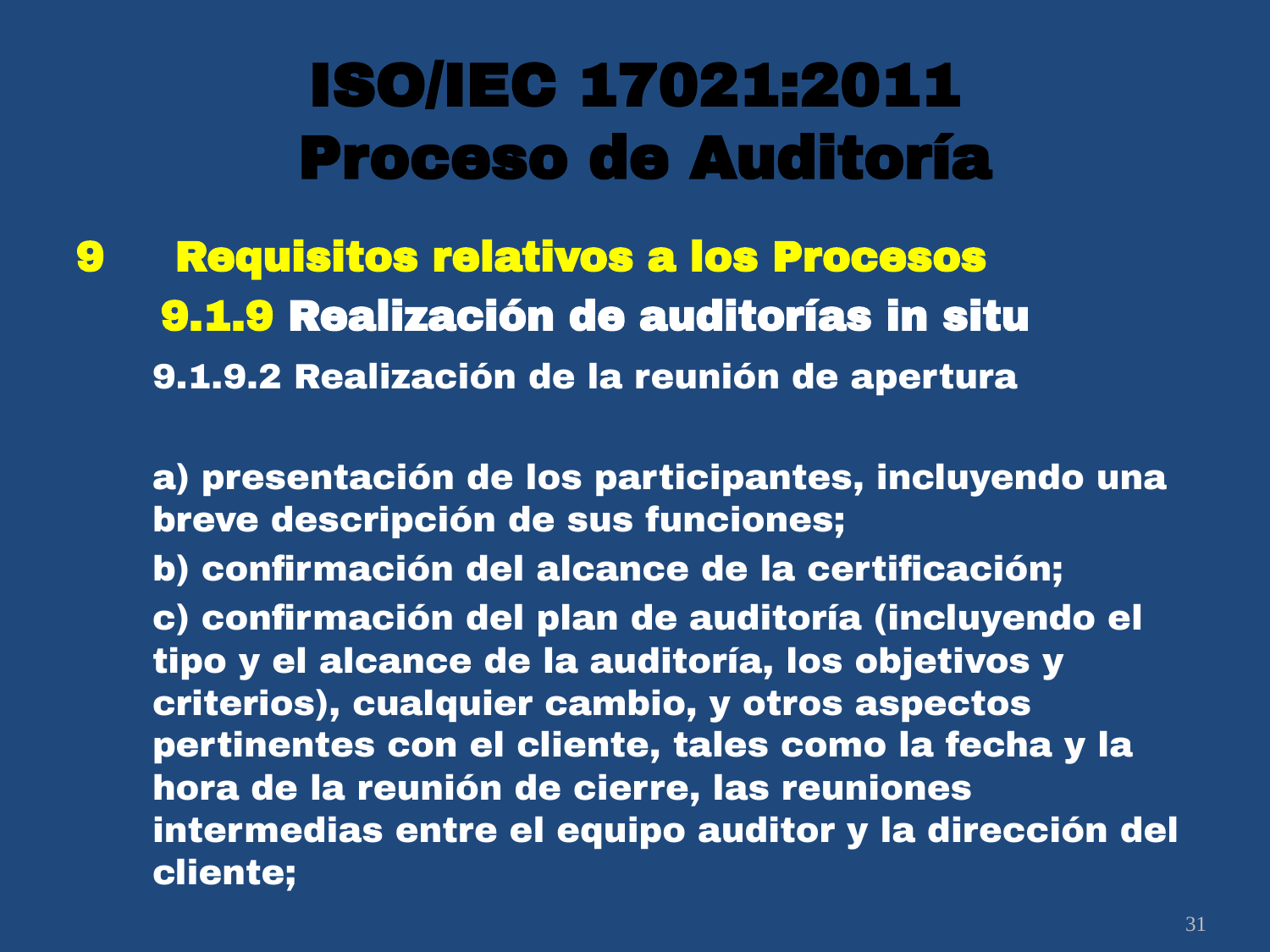

# ISO/IEC 17021:2011 Proceso de Auditoría
9	 Requisitos relativos a los Procesos
	9.1.9 Realización de auditorías in situ
	9.1.9.2 Realización de la reunión de apertura

	a) presentación de los participantes, incluyendo una breve descripción de sus funciones;
	b) confirmación del alcance de la certificación;
	c) confirmación del plan de auditoría (incluyendo el tipo y el alcance de la auditoría, los objetivos y criterios), cualquier cambio, y otros aspectos pertinentes con el cliente, tales como la fecha y la hora de la reunión de cierre, las reuniones intermedias entre el equipo auditor y la dirección del cliente;
31